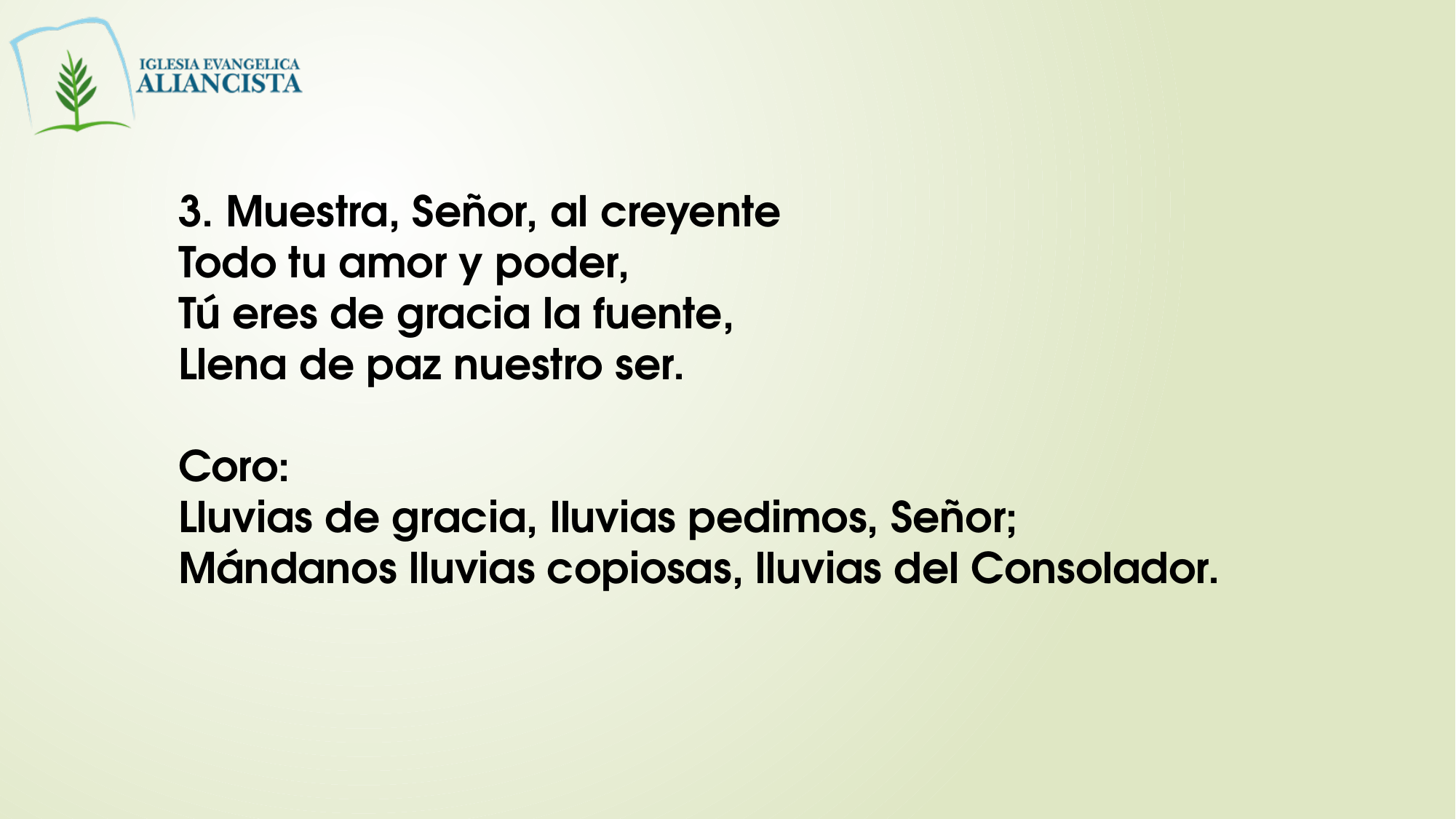

3. Muestra, Señor, al creyente
Todo tu amor y poder,
Tú eres de gracia la fuente,
Llena de paz nuestro ser.

Coro:
Lluvias de gracia, lluvias pedimos, Señor;
Mándanos lluvias copiosas, lluvias del Consolador.